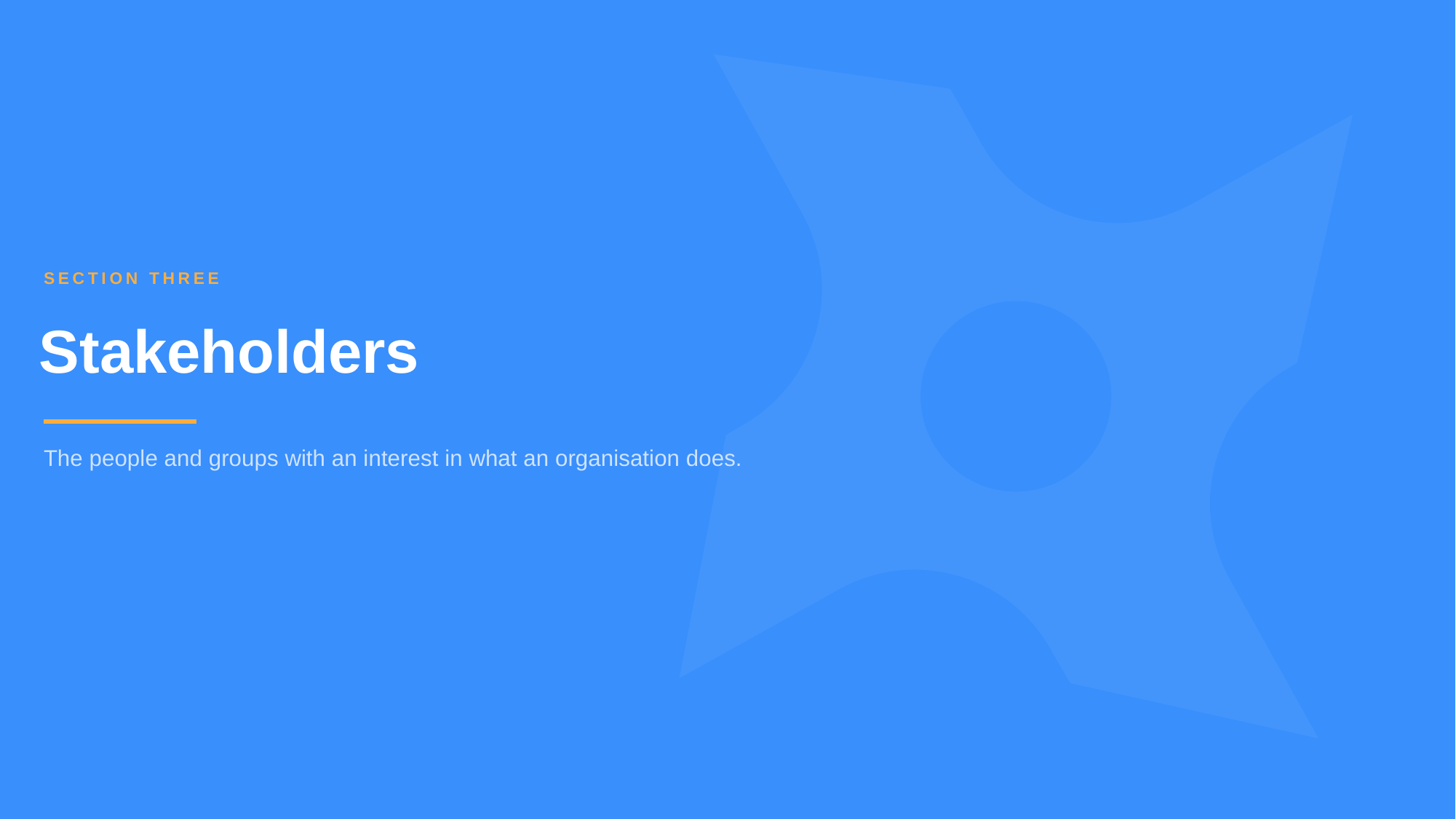

SECTION THREE
Stakeholders
The people and groups with an interest in what an organisation does.